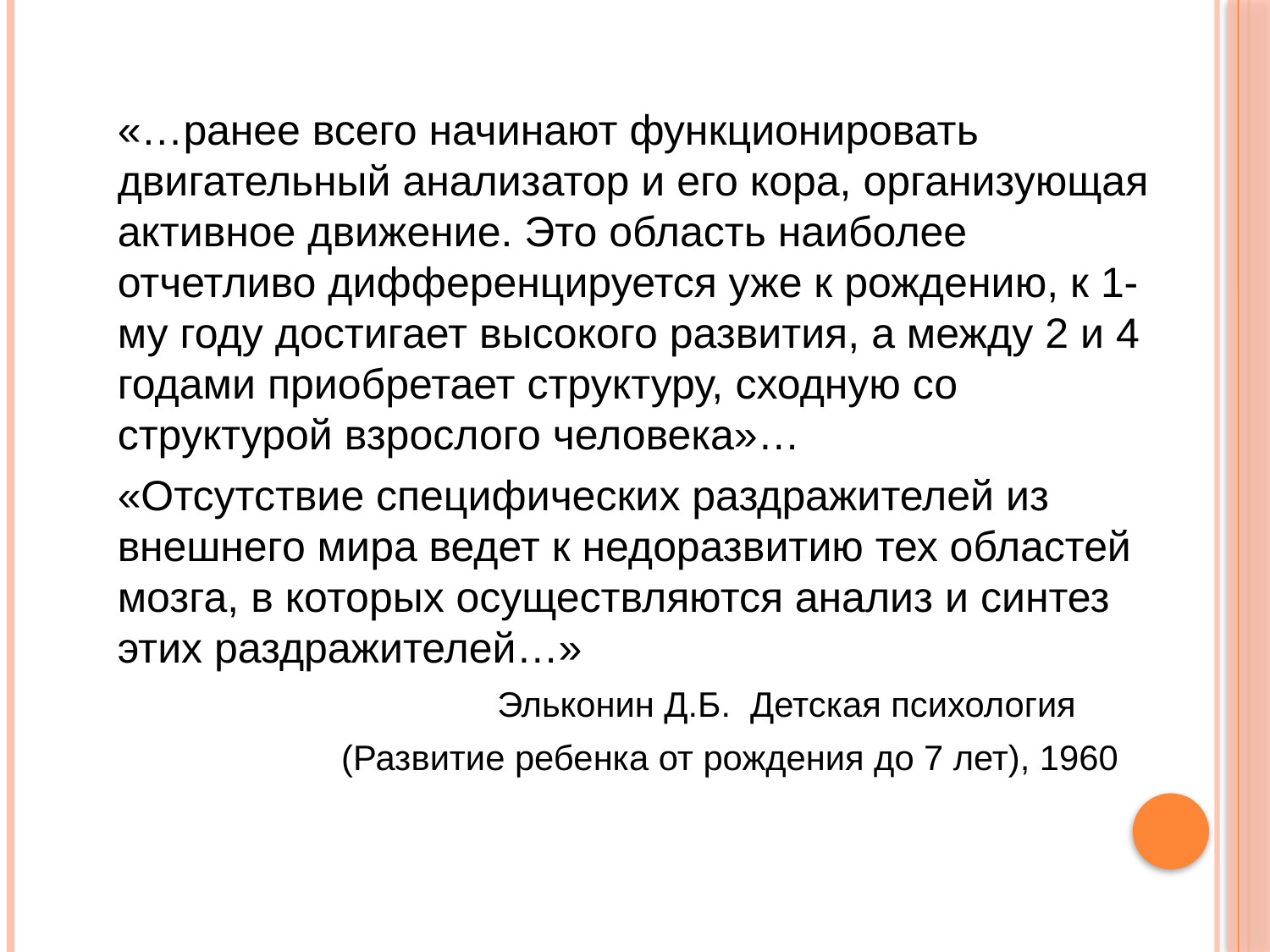

«…ра­нее всего начинают функционировать двигательный анализа­тор и его кора, организующая активное движение. Это об­ласть наиболее отчетливо дифференцируется уже к рожде­нию, к 1-му году достигает высокого развития, а между 2 и 4 годами приобретает структуру, сходную со структурой взрос­лого человека»…
«Отсутствие специфических раздражи­телей из внешнего мира ведет к недоразвитию тех областей мозга, в которых осуществляются анализ и синтез этих раз­дражителей…»
                                       Эльконин Д.Б.  Детская психология
                       (Развитие ребенка от рождения до 7 лет), 1960